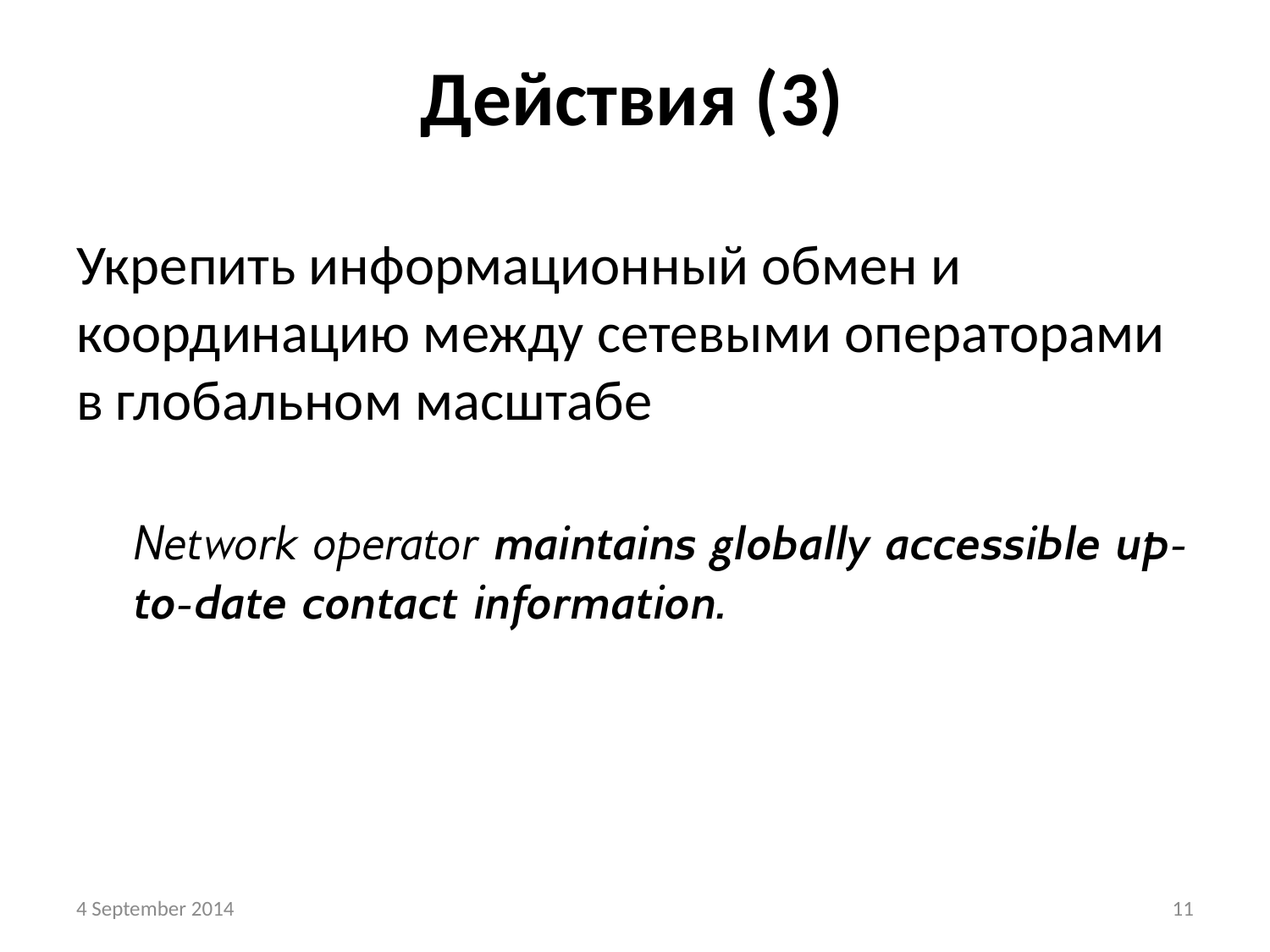

# Действия (3)
Укрепить информационный обмен и координацию между сетевыми операторами в глобальном масштабе

Network operator maintains globally accessible up-to-date contact information.
4 September 2014
11